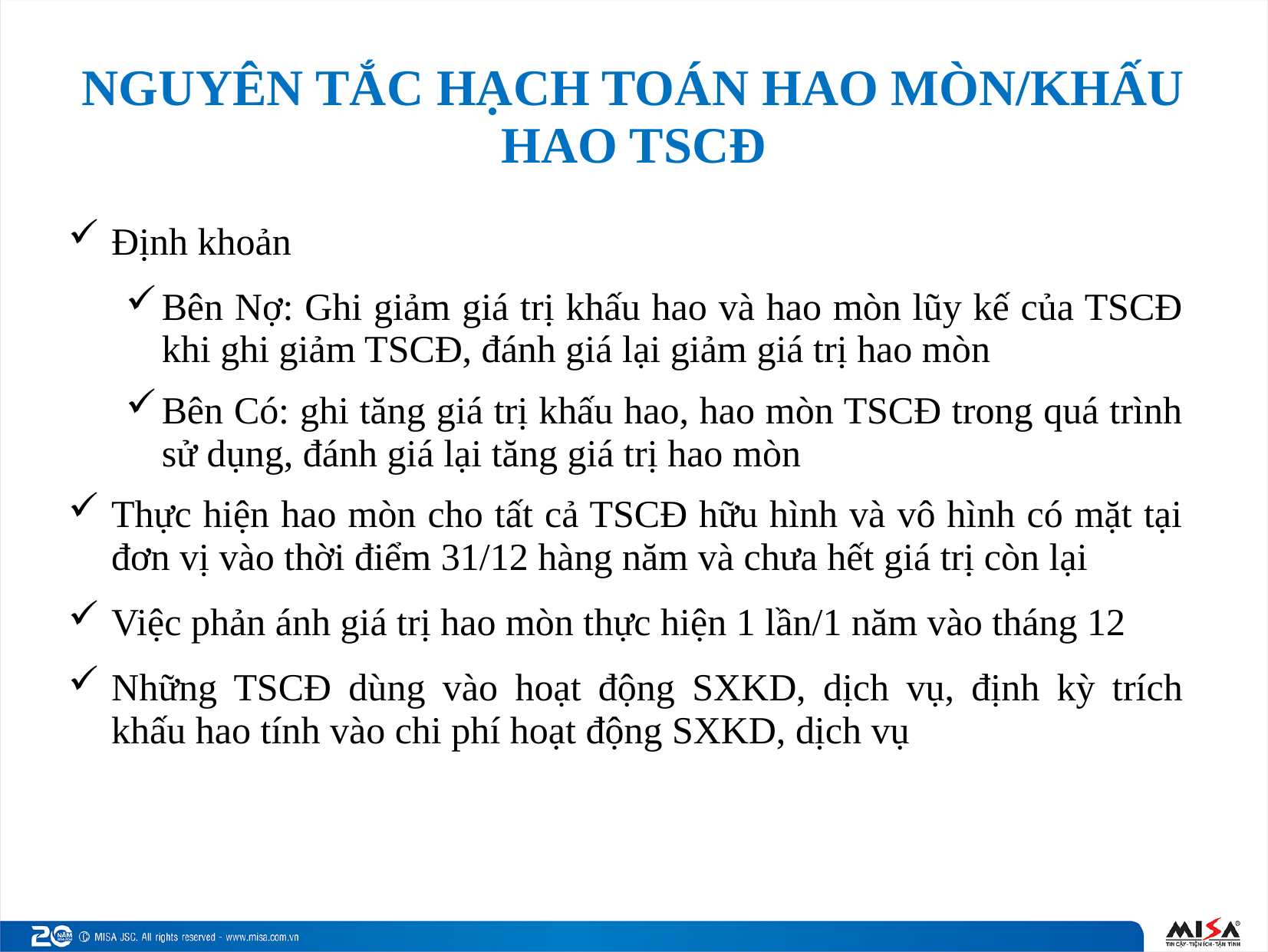

# NGUYÊN TẮC HẠCH TOÁN HAO MÒN/KHẤU HAO TSCĐ
Định khoản
Bên Nợ: Ghi giảm giá trị khấu hao và hao mòn lũy kế của TSCĐ khi ghi giảm TSCĐ, đánh giá lại giảm giá trị hao mòn
Bên Có: ghi tăng giá trị khấu hao, hao mòn TSCĐ trong quá trình sử dụng, đánh giá lại tăng giá trị hao mòn
Thực hiện hao mòn cho tất cả TSCĐ hữu hình và vô hình có mặt tại đơn vị vào thời điểm 31/12 hàng năm và chưa hết giá trị còn lại
Việc phản ánh giá trị hao mòn thực hiện 1 lần/1 năm vào tháng 12
Những TSCĐ dùng vào hoạt động SXKD, dịch vụ, định kỳ trích khấu hao tính vào chi phí hoạt động SXKD, dịch vụ